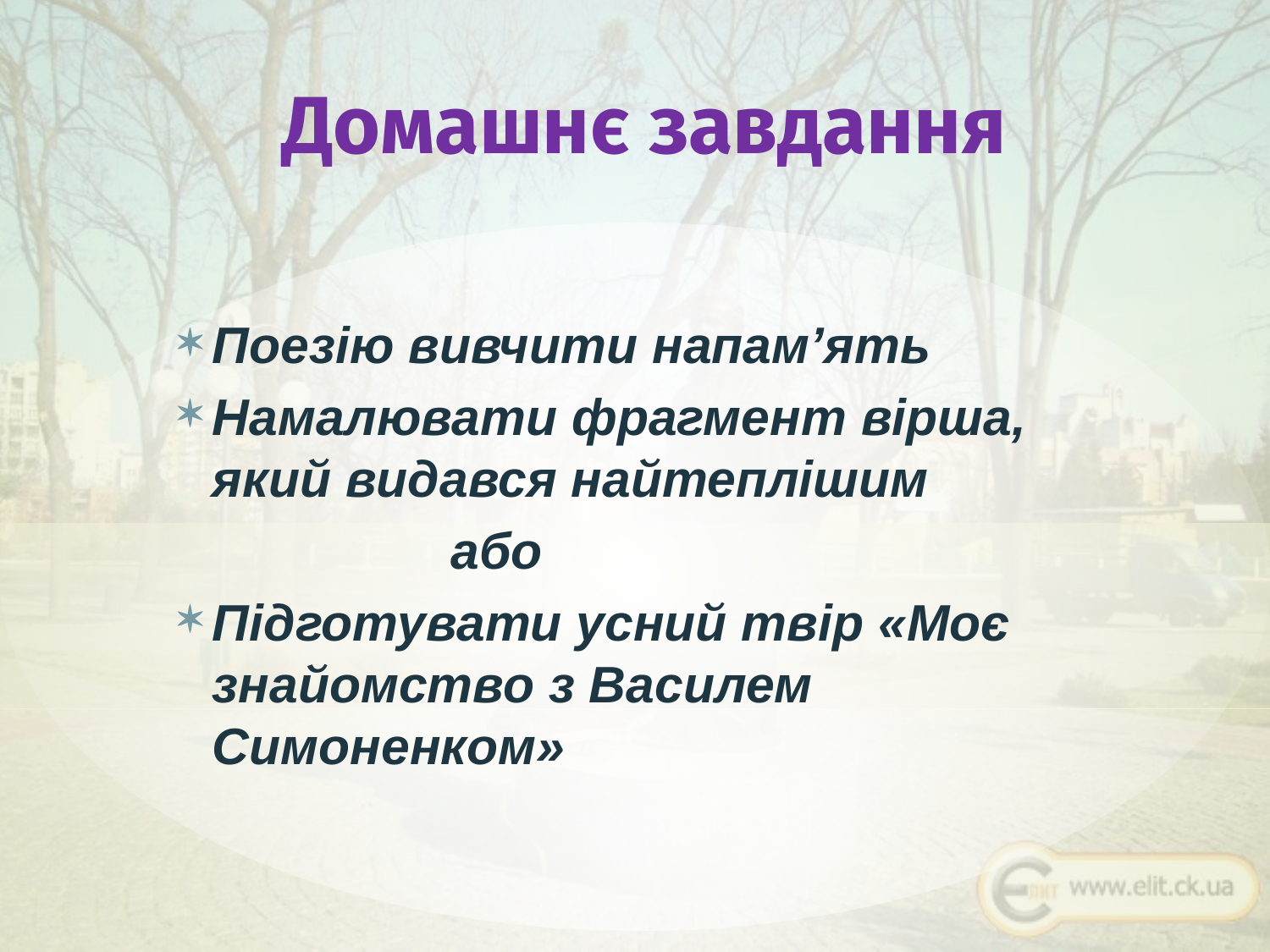

# Домашнє завдання
Поезію вивчити напам’ять
Намалювати фрагмент вірша, який видався найтеплішим
                   або
Підготувати усний твір «Моє знайомство з Василем Симоненком»